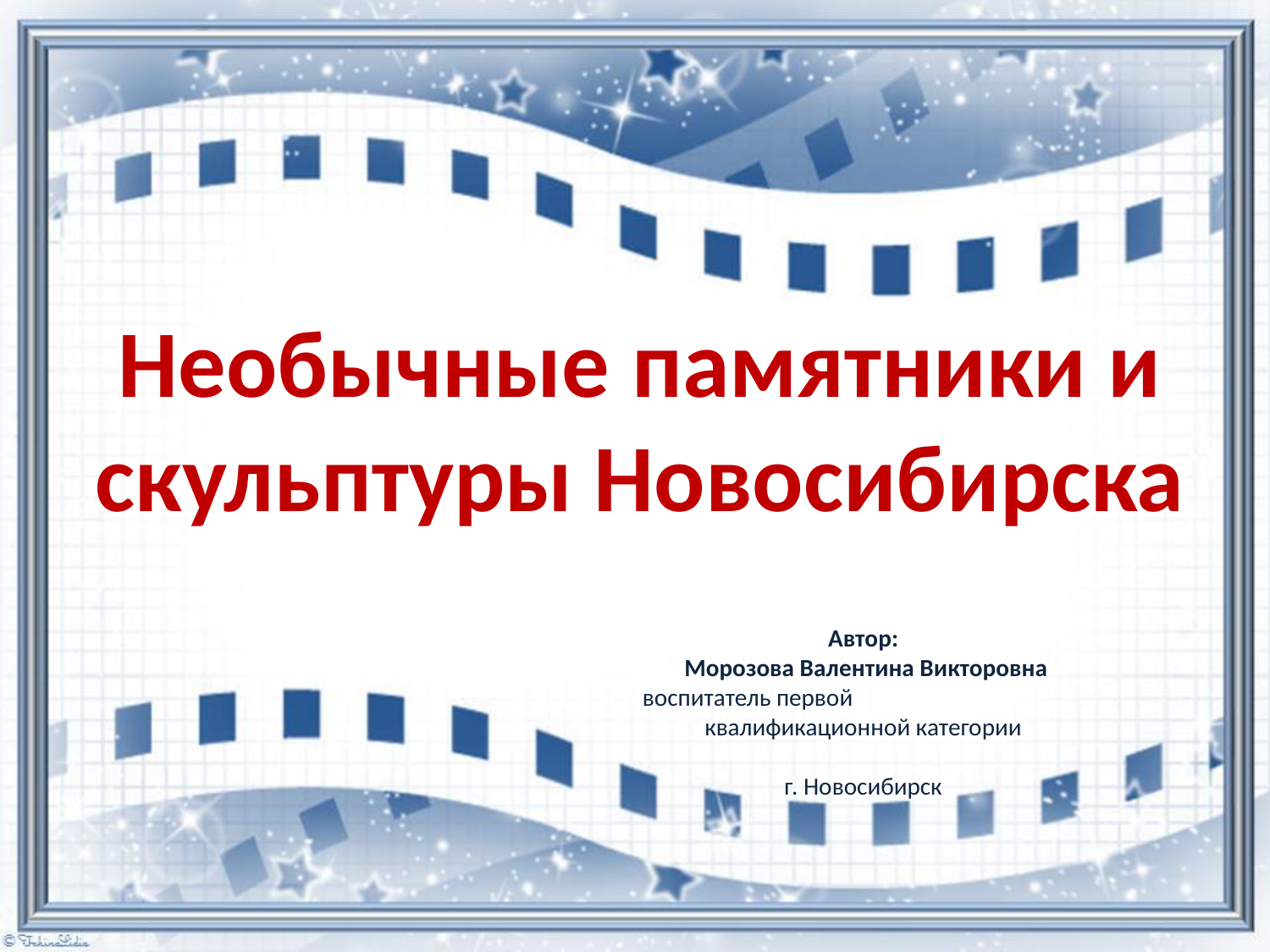

# Необычные памятники и скульптуры Новосибирска
Автор:
 Морозова Валентина Викторовна
воспитатель первой                                           квалификационной категории

г. Новосибирск